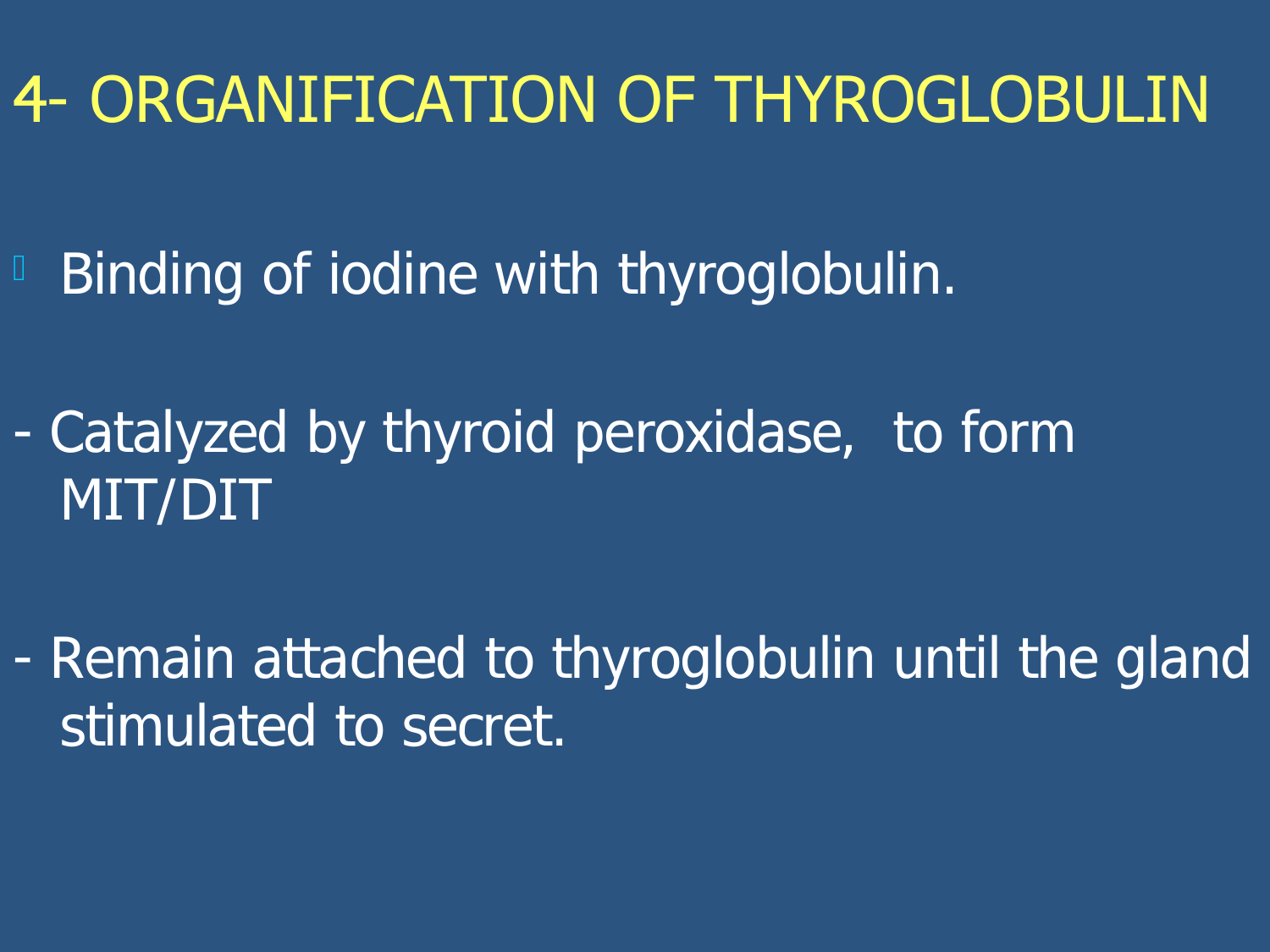

4- ORGANIFICATION OF THYROGLOBULIN

Binding of iodine with thyroglobulin.

- Catalyzed by thyroid peroxidase,  to form MIT/DIT

- Remain attached to thyroglobulin until the gland stimulated to secret.